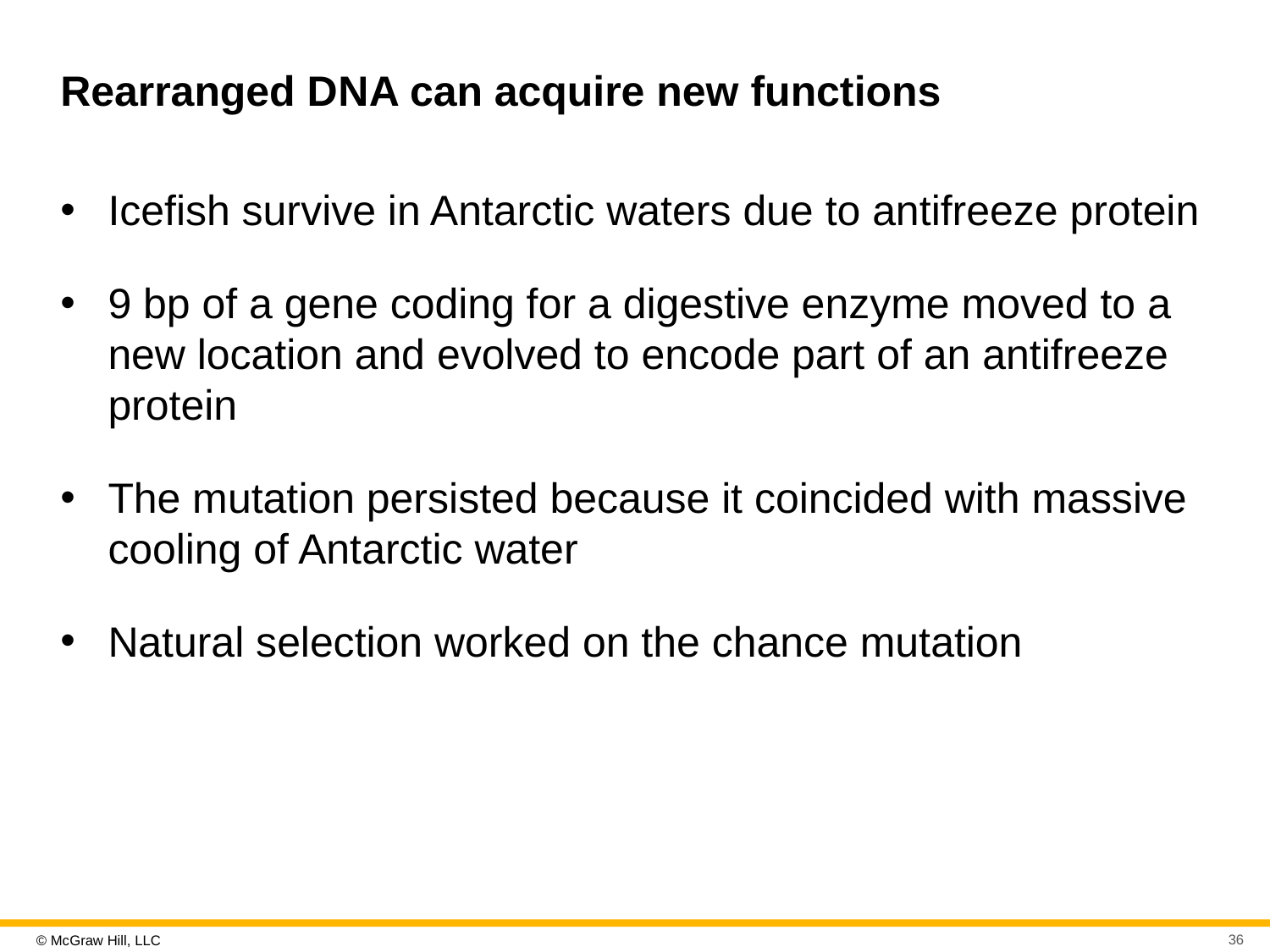

# Rearranged D N A can acquire new functions
Icefish survive in Antarctic waters due to antifreeze protein
9 bp of a gene coding for a digestive enzyme moved to a new location and evolved to encode part of an antifreeze protein
The mutation persisted because it coincided with massive cooling of Antarctic water
Natural selection worked on the chance mutation
36